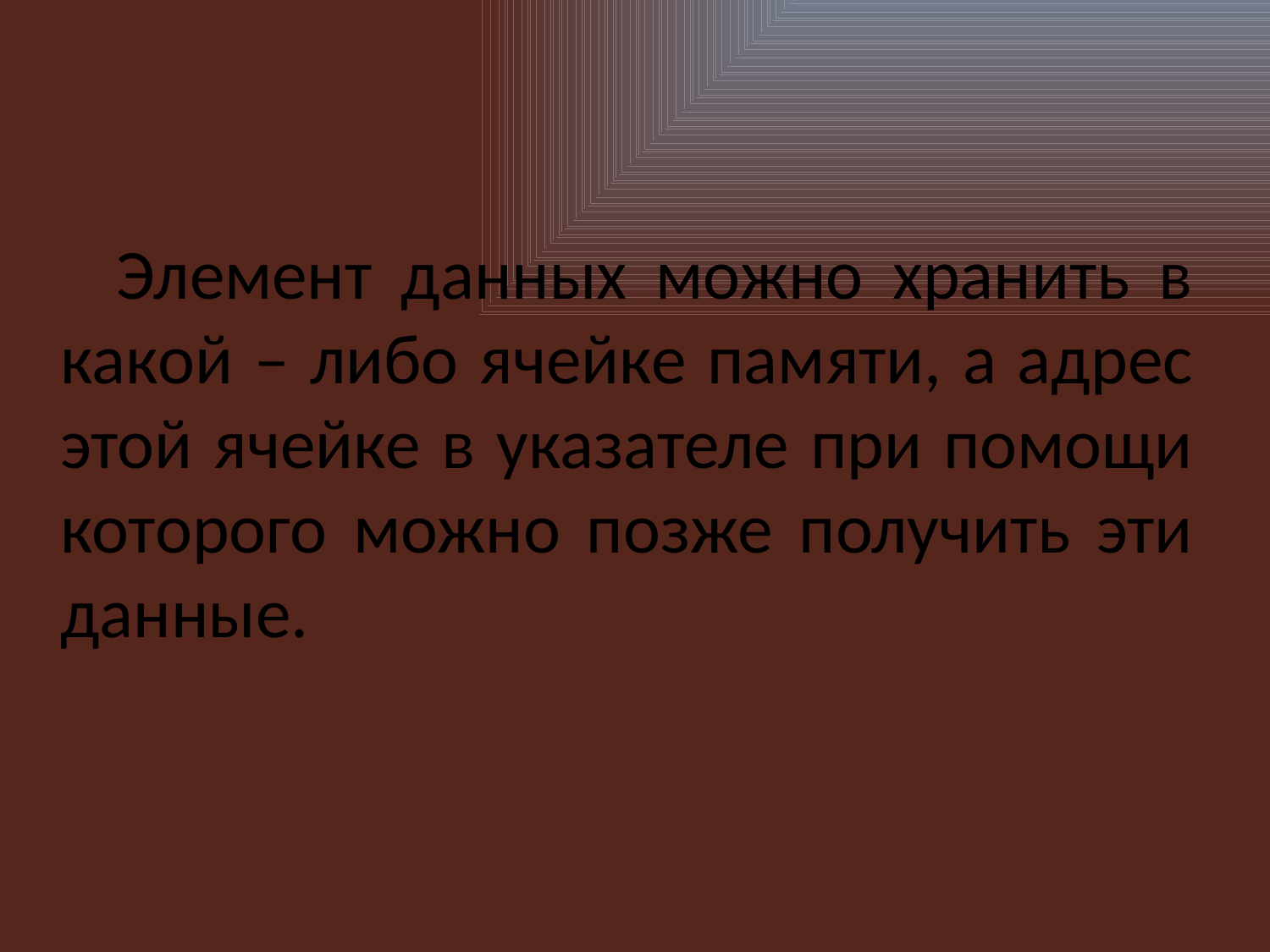

Элемент данных можно хранить в какой – либо ячейке памяти, а адрес этой ячейке в указателе при помощи которого можно позже получить эти данные.